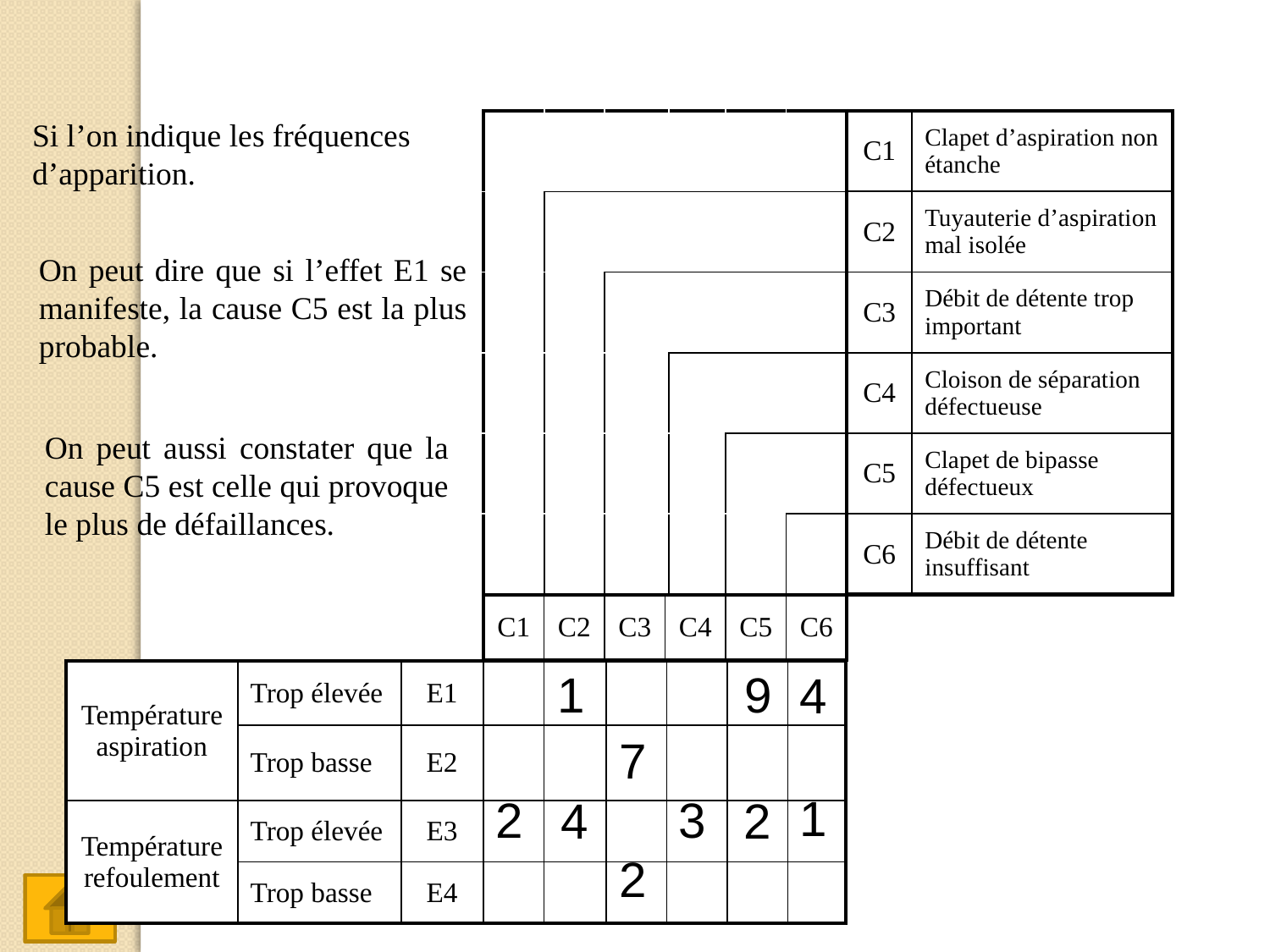

Si l’on indique les fréquences d’apparition.
|  |  |  |  |  |  |
| --- | --- | --- | --- | --- | --- |
|  |  |  |  |  |  |
|  |  |  |  |  |  |
|  |  |  |  |  |  |
|  |  |  |  |  |  |
|  |  |  |  |  |  |
| C1 | Clapet d’aspiration non étanche |
| --- | --- |
| C2 | Tuyauterie d’aspiration mal isolée |
| C3 | Débit de détente trop important |
| C4 | Cloison de séparation défectueuse |
| C5 | Clapet de bipasse défectueux |
| C6 | Débit de détente insuffisant |
On peut dire que si l’effet E1 se manifeste, la cause C5 est la plus probable.
On peut aussi constater que la cause C5 est celle qui provoque le plus de défaillances.
| C1 | C2 | C3 | C4 | C5 | C6 |
| --- | --- | --- | --- | --- | --- |
9
1
4
7
1
2
3
4
2
2
| Température aspiration | Trop élevée | E1 |  |  |  |  |  |  |
| --- | --- | --- | --- | --- | --- | --- | --- | --- |
|  | Trop basse | E2 |  |  |  |  |  |  |
| Température refoulement | Trop élevée | E3 |  |  |  |  |  |  |
|  | Trop basse | E4 |  |  |  |  |  |  |